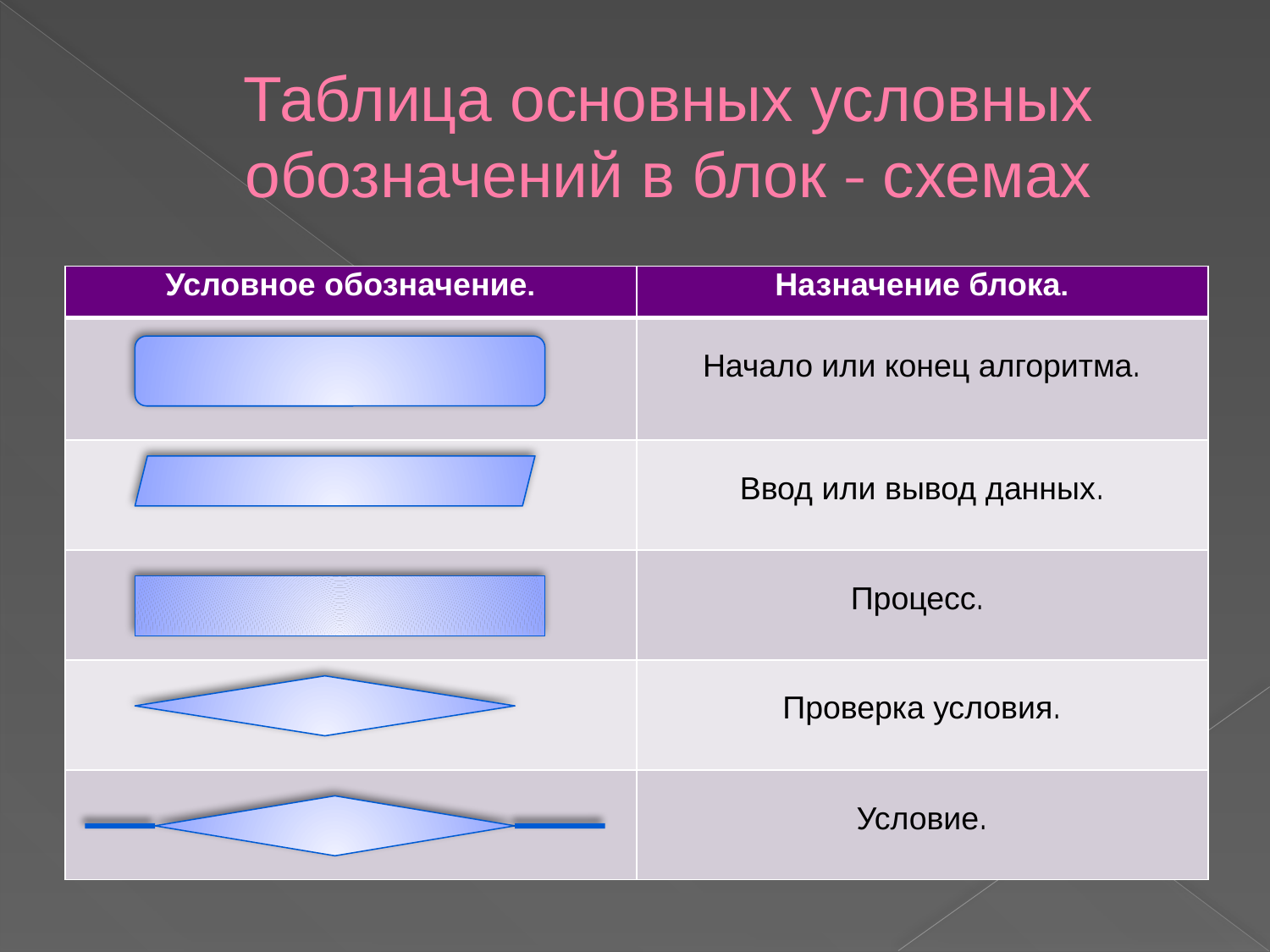

# Таблица основных условных обозначений в блок - схемах
| Условное обозначение. | Назначение блока. |
| --- | --- |
|  | Начало или конец алгоритма. |
|  | Ввод или вывод данных. |
|  | Процесс. |
|  | Проверка условия. |
|  | Условие. |